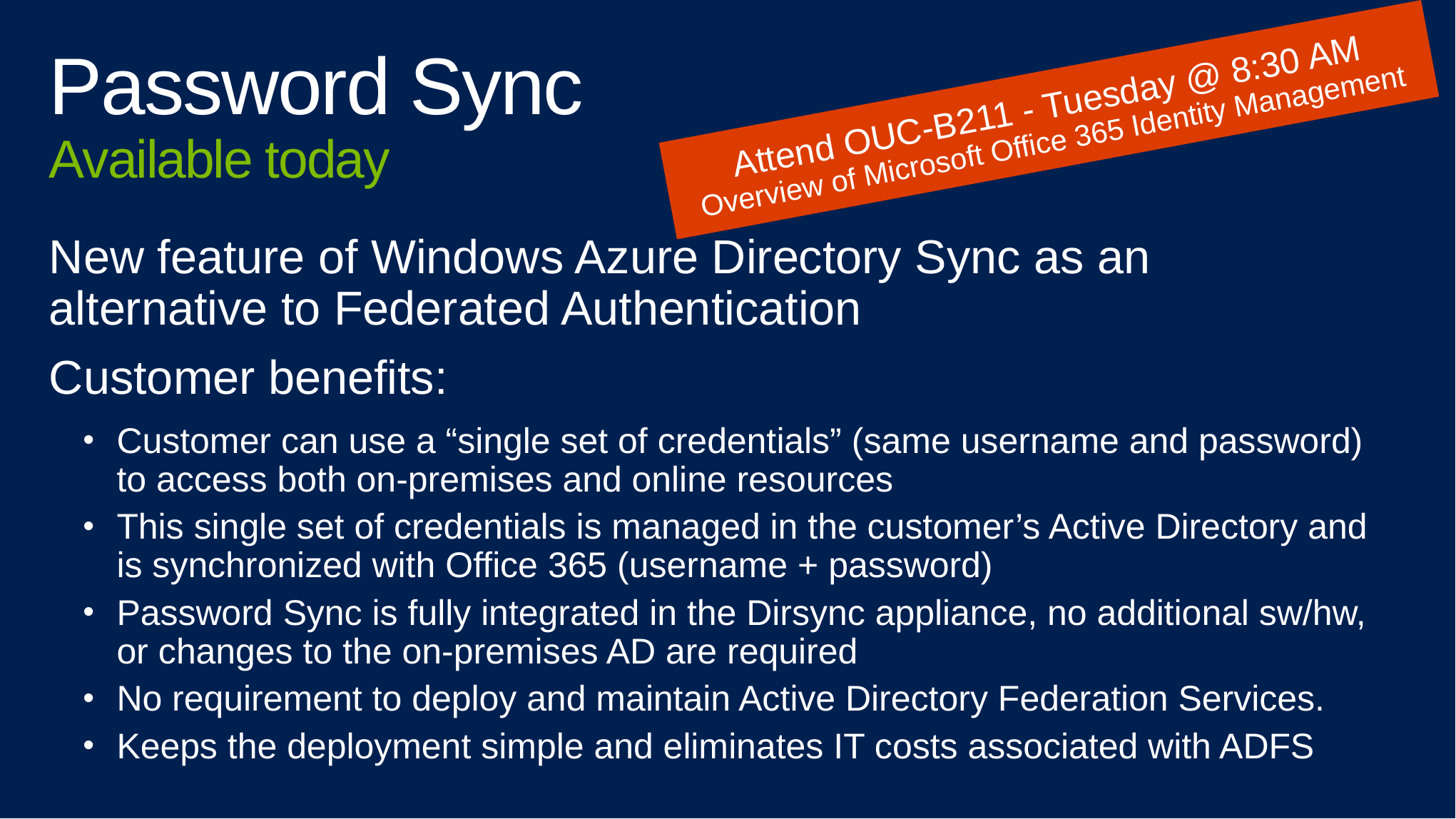

# Password Sync Available today
Attend OUC-B211 - Tuesday @ 8:30 AM
Overview of Microsoft Office 365 Identity Management
New feature of Windows Azure Directory Sync as an alternative to Federated Authentication
Customer benefits:
Customer can use a “single set of credentials” (same username and password) to access both on-premises and online resources
This single set of credentials is managed in the customer’s Active Directory and is synchronized with Office 365 (username + password)
Password Sync is fully integrated in the Dirsync appliance, no additional sw/hw, or changes to the on-premises AD are required
No requirement to deploy and maintain Active Directory Federation Services.
Keeps the deployment simple and eliminates IT costs associated with ADFS